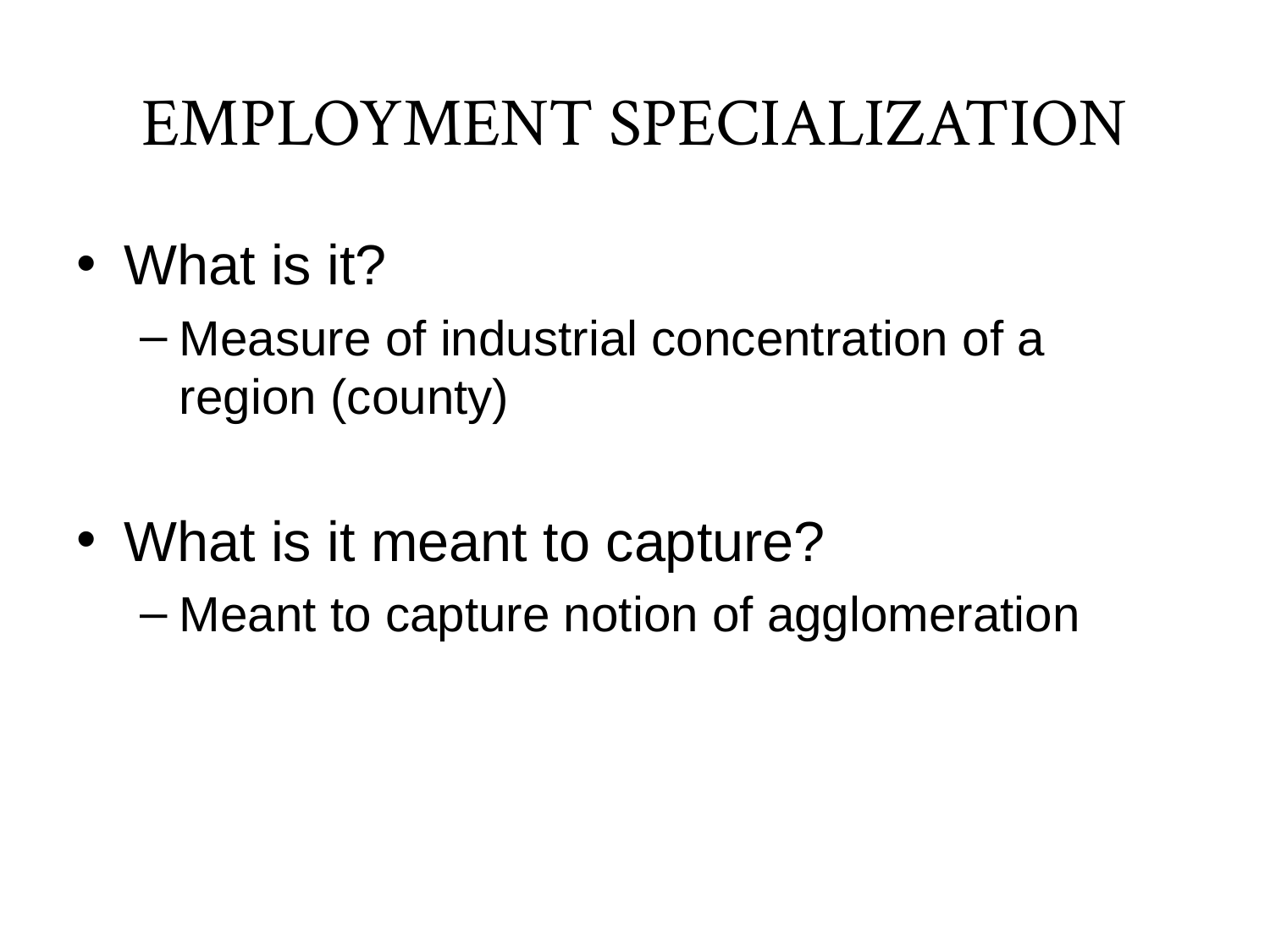

# EMPLOYMENT SPECIALIZATION
What is it?
Measure of industrial concentration of a region (county)

What is it meant to capture?
Meant to capture notion of agglomeration